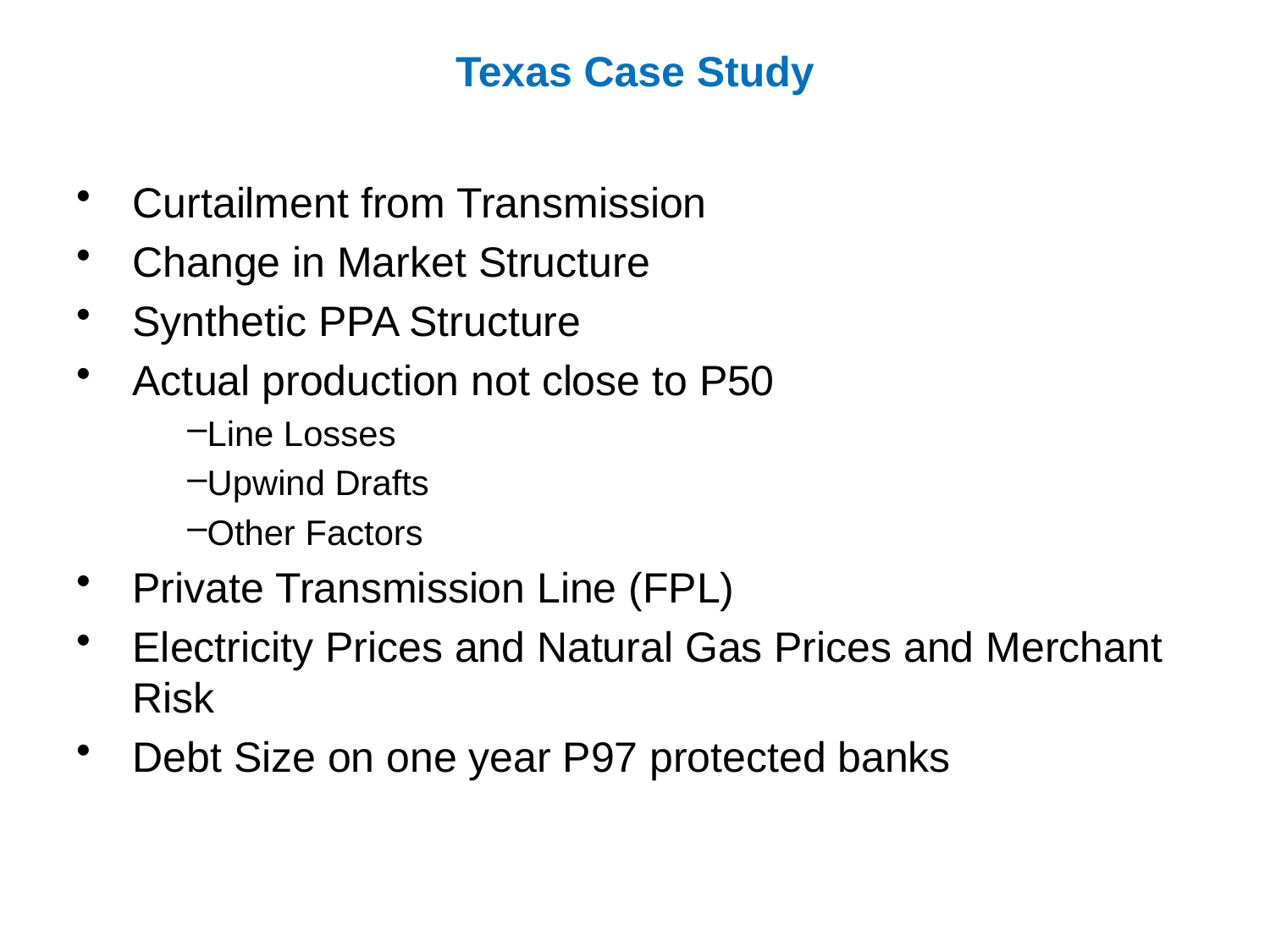

Texas Case Study
Curtailment from Transmission
Change in Market Structure
Synthetic PPA Structure
Actual production not close to P50
Line Losses
Upwind Drafts
Other Factors
Private Transmission Line (FPL)
Electricity Prices and Natural Gas Prices and Merchant Risk
Debt Size on one year P97 protected banks